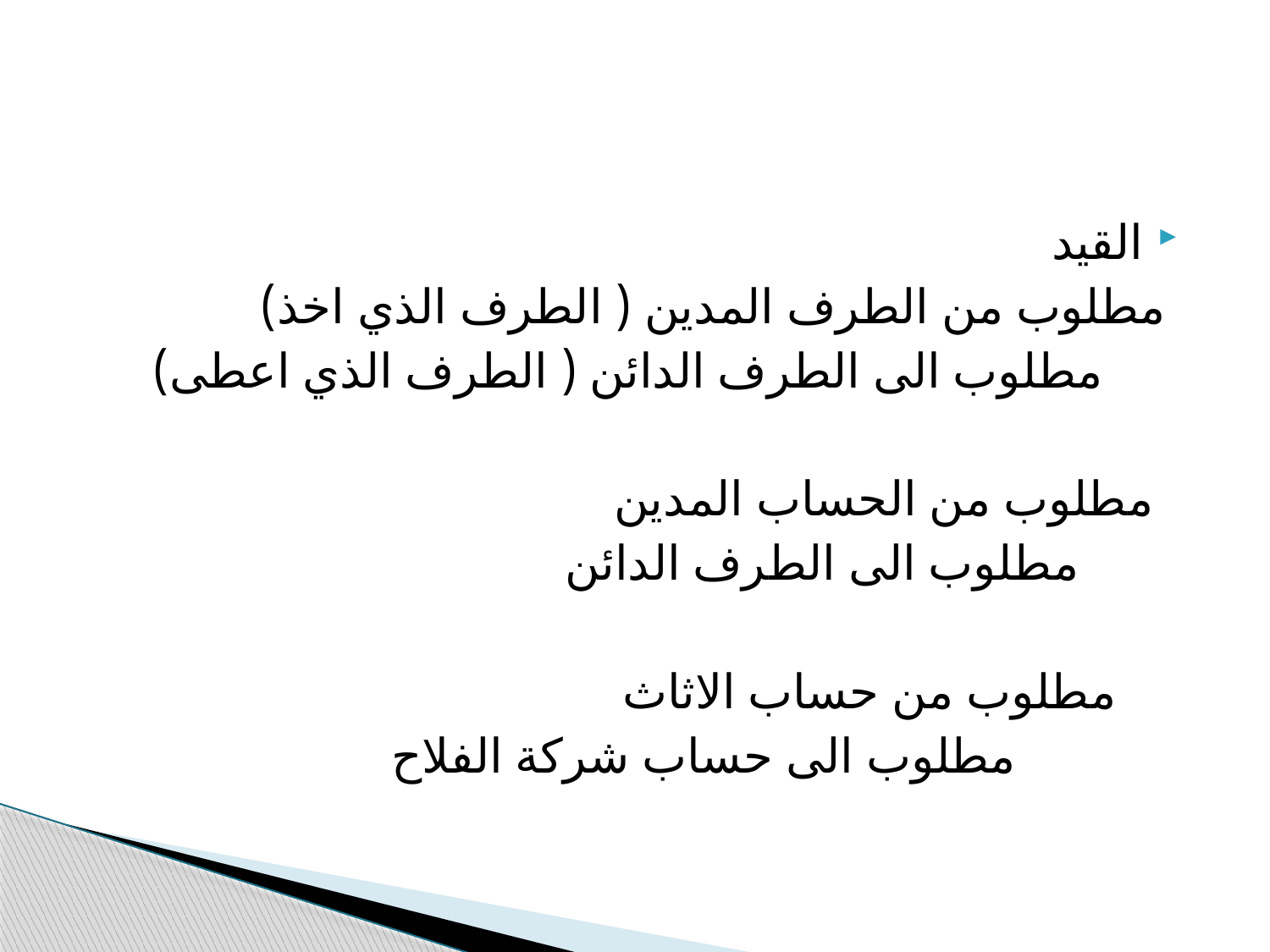

#
القيد
 مطلوب من الطرف المدين ( الطرف الذي اخذ)
      مطلوب الى الطرف الدائن ( الطرف الذي اعطى)

  مطلوب من الحساب المدين
        مطلوب الى الطرف الدائن

     مطلوب من حساب الاثاث
             مطلوب الى حساب شركة الفلاح